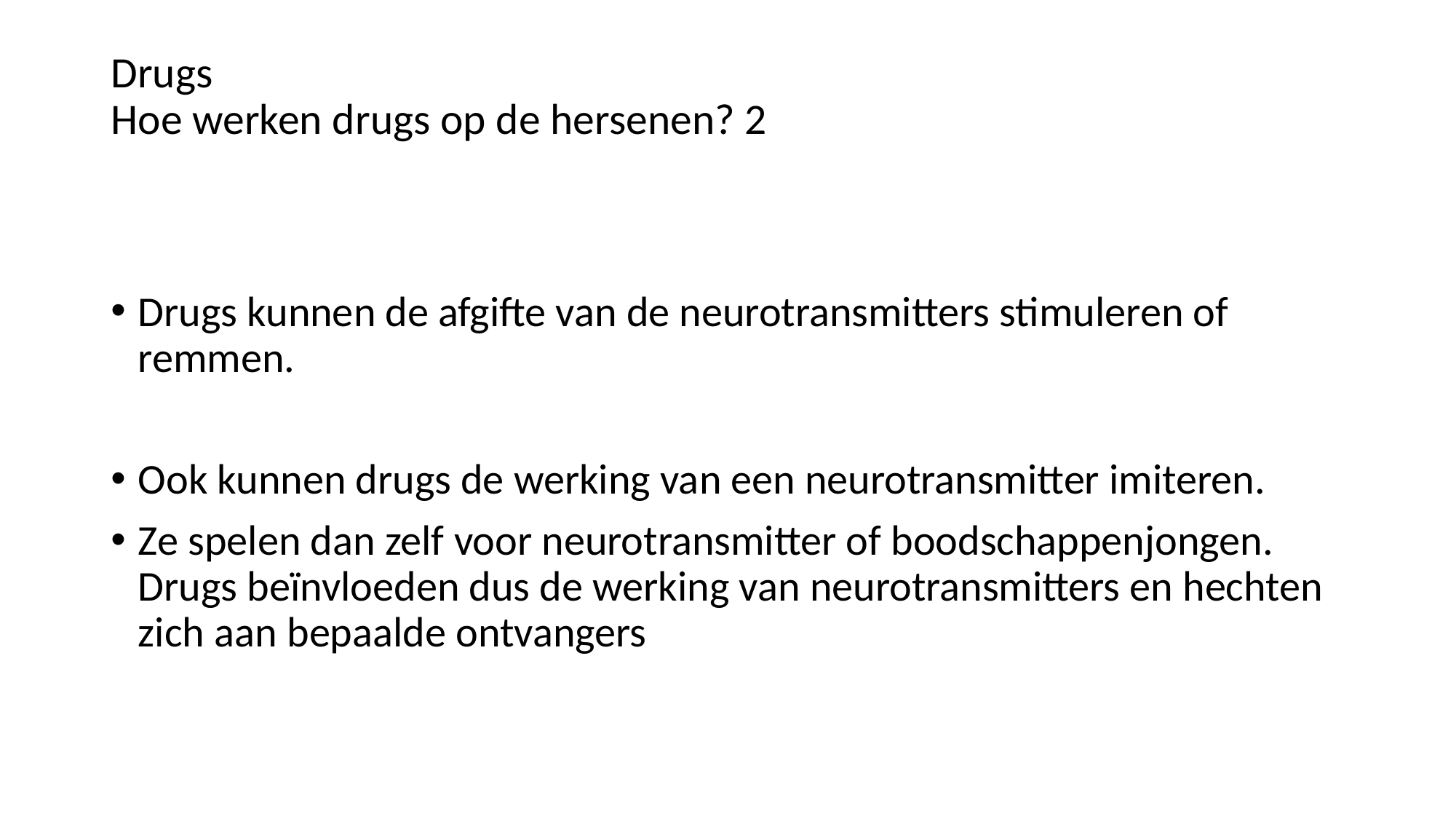

# Drugs Hoe werken drugs op de hersenen? 2

Drugs kunnen de afgifte van de neurotransmitters stimuleren of remmen.

Ook kunnen drugs de werking van een neurotransmitter imiteren.
Ze spelen dan zelf voor neurotransmitter of boodschappenjongen. Drugs beïnvloeden dus de werking van neurotransmitters en hechten zich aan bepaalde ontvangers